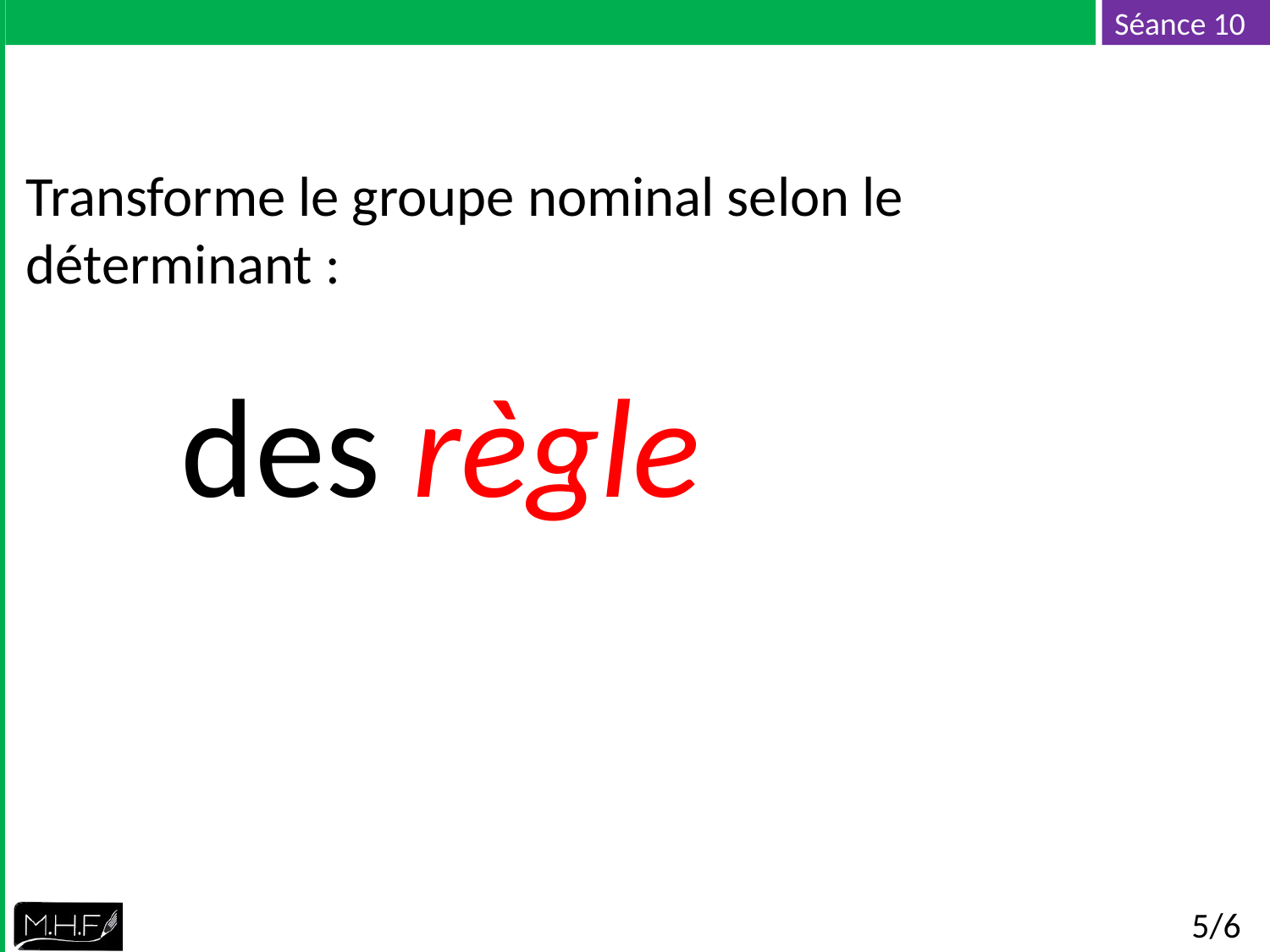

Transforme le groupe nominal selon le déterminant :
des règle
5/6